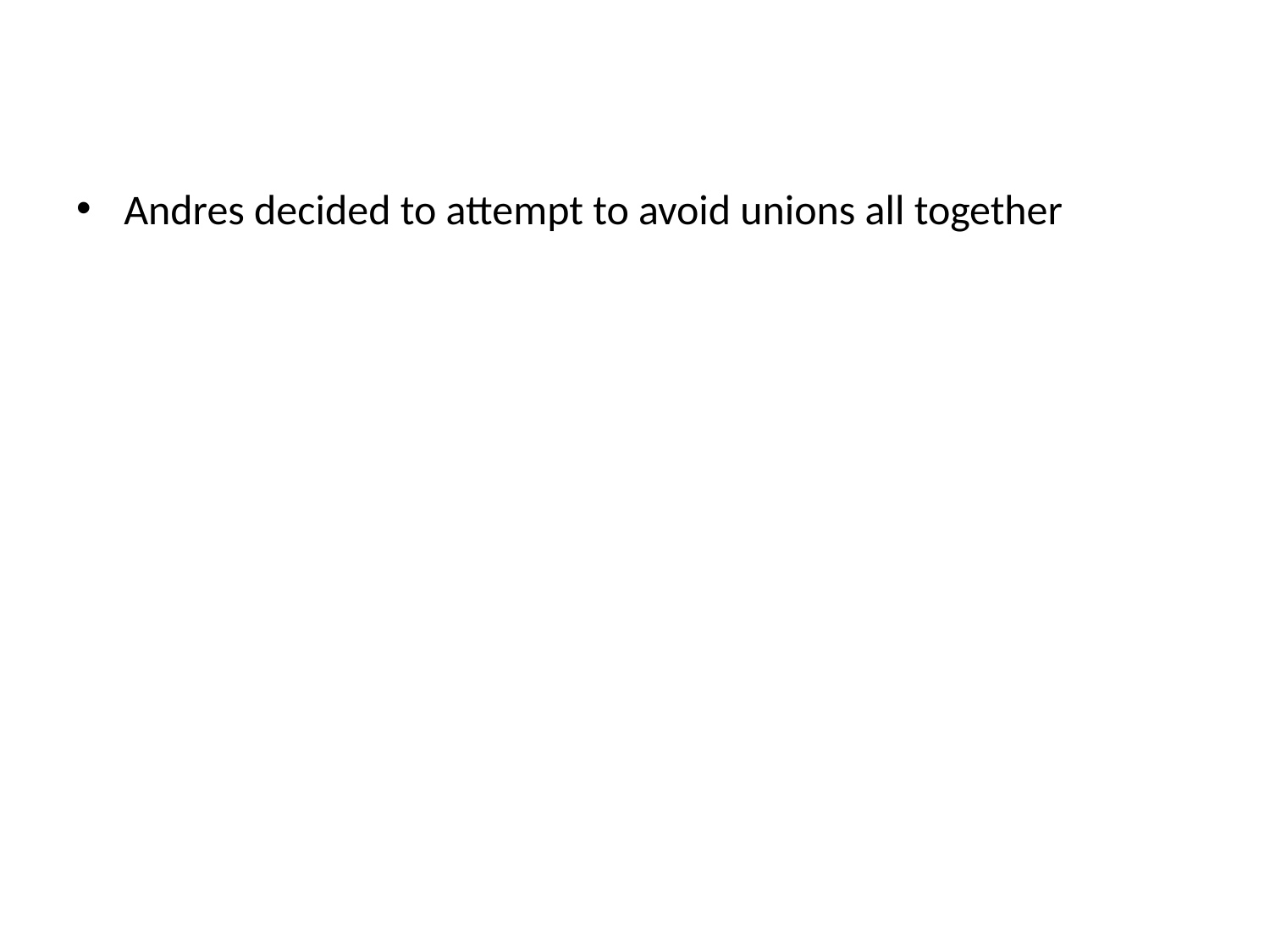

Andres decided to attempt to avoid unions all together